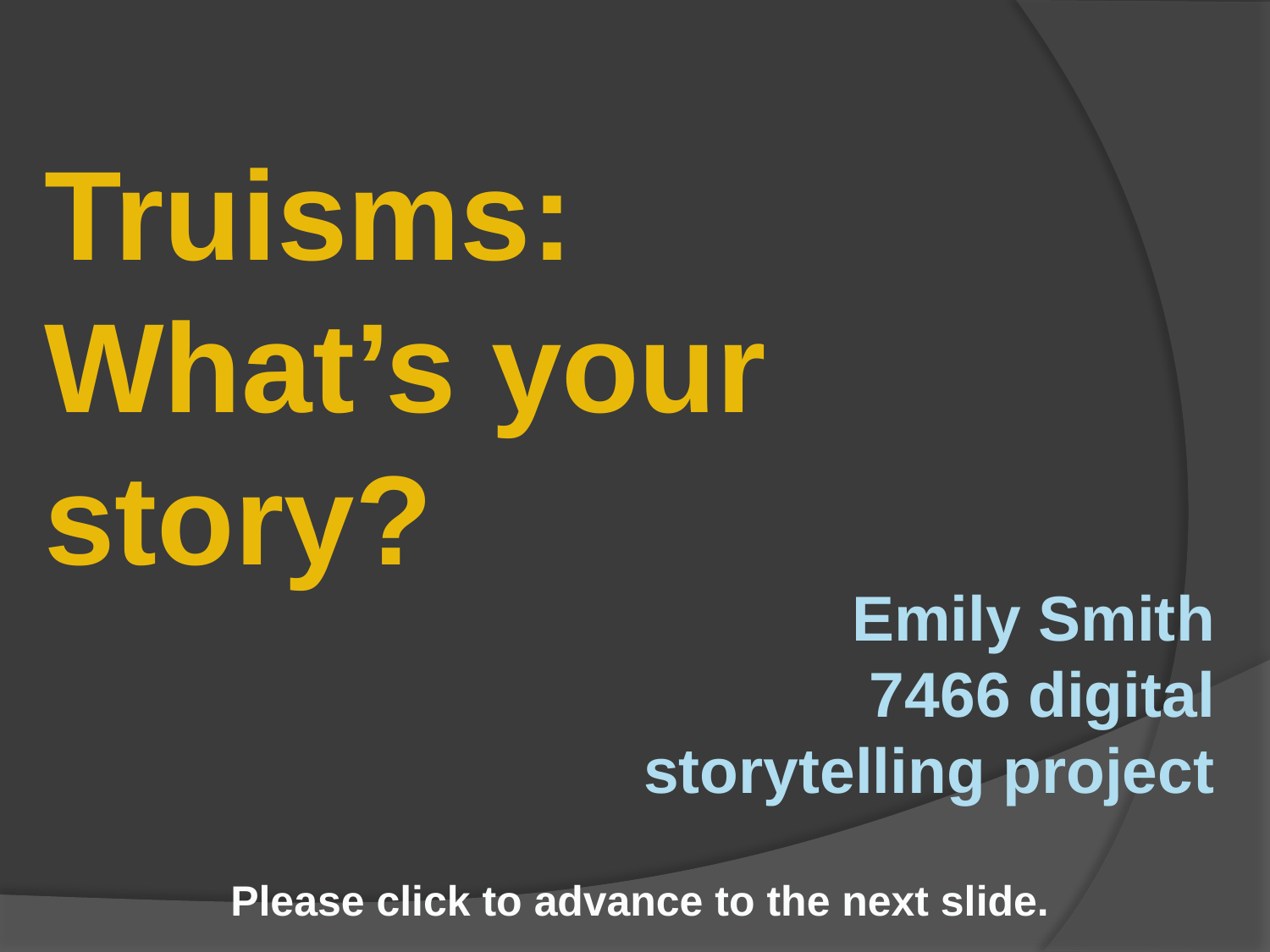

Truisms: What’s your story?
Emily Smith
7466 digital storytelling project
Please click to advance to the next slide.